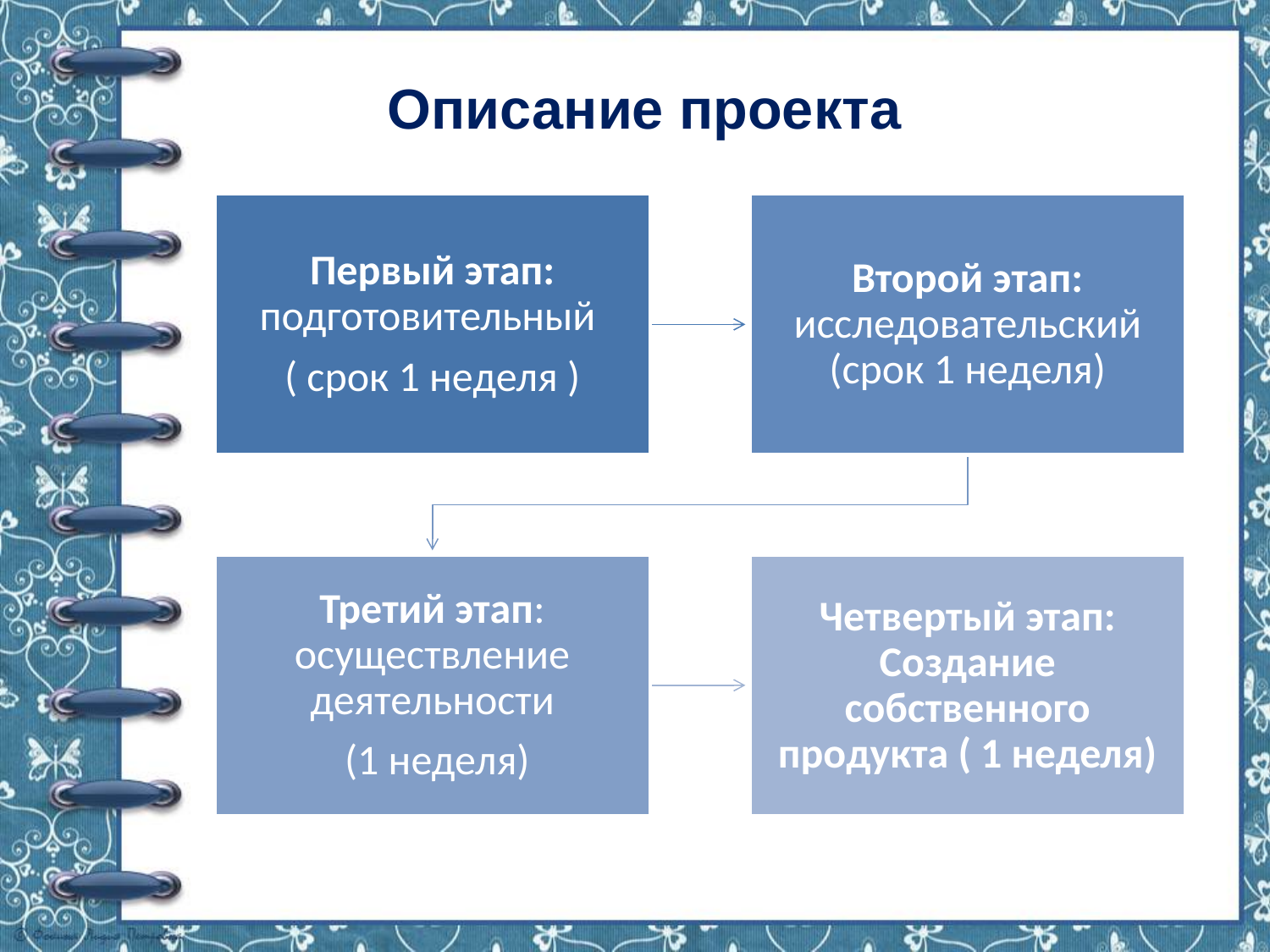

Описание проекта

Первый этап: подготовительный
( срок 1 неделя )

Второй этап: исследовательский (срок 1 неделя)

Третий этап: осуществление деятельности
 (1 неделя)
Четвертый этап: Создание собственного продукта ( 1 неделя)